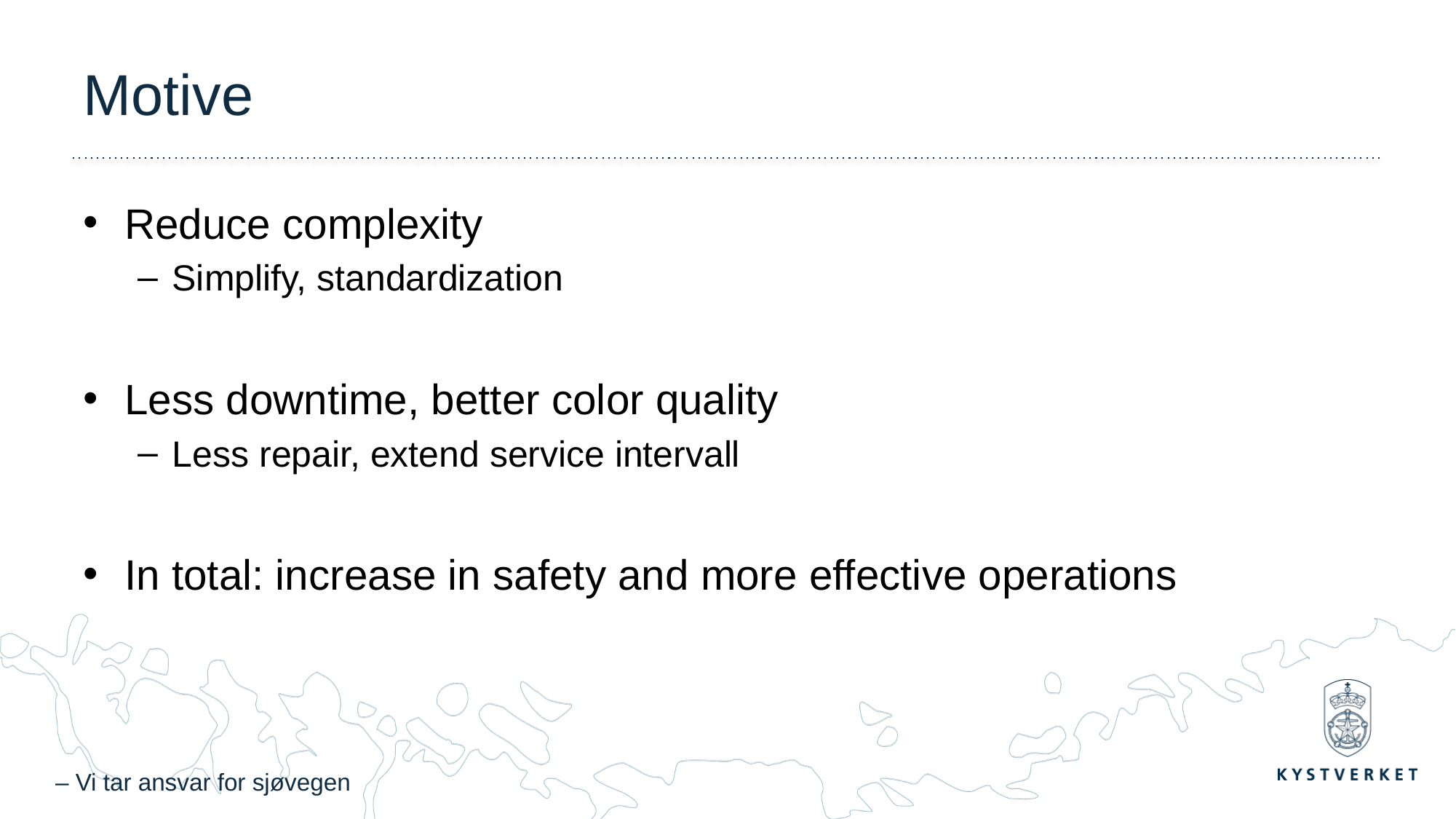

# Motive
Reduce complexity
Simplify, standardization

Less downtime, better color quality
Less repair, extend service intervall

In total: increase in safety and more effective operations